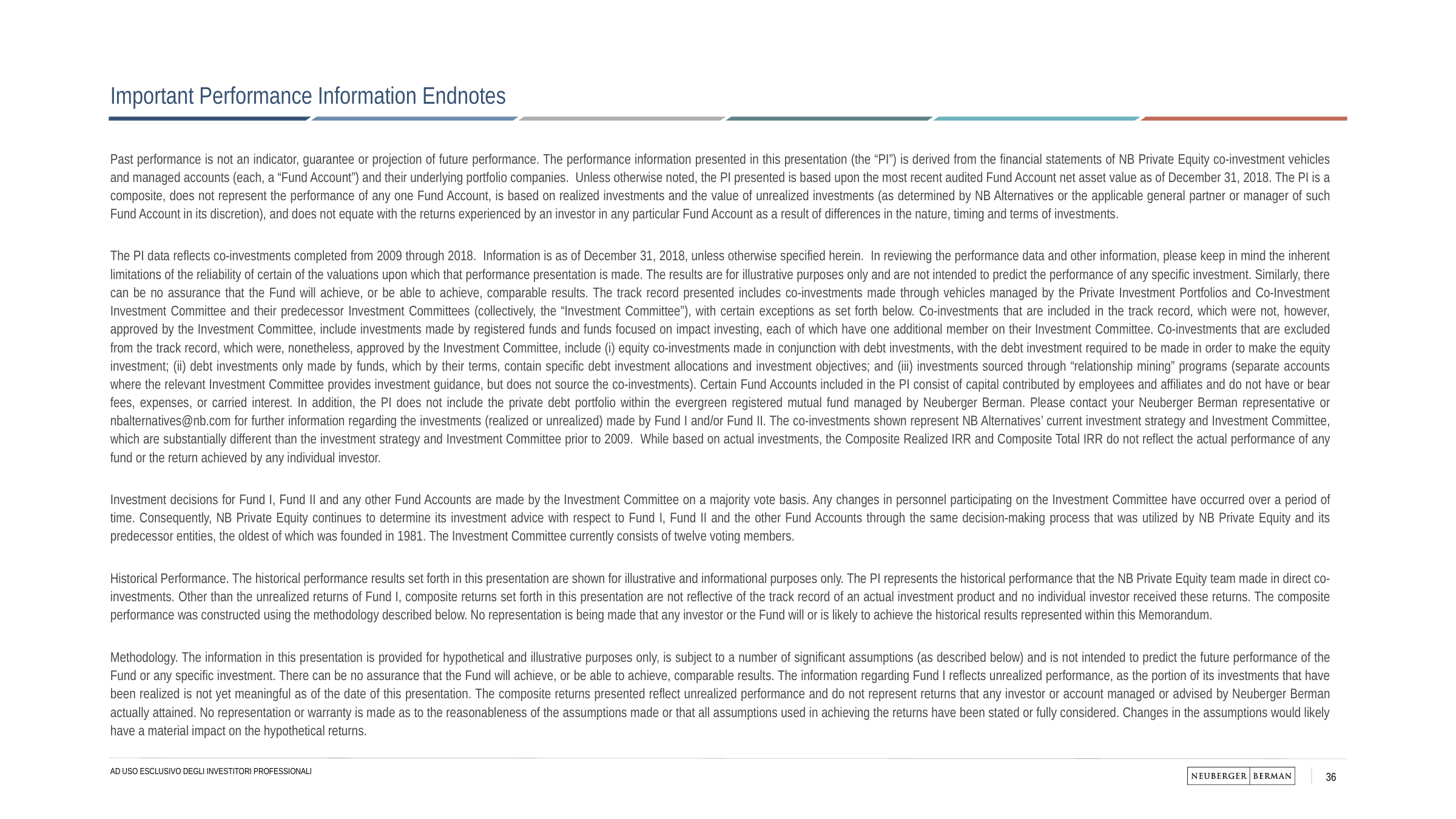

# Important Performance Information Endnotes
Past performance is not an indicator, guarantee or projection of future performance. The performance information presented in this presentation (the “PI”) is derived from the financial statements of NB Private Equity co-investment vehicles and managed accounts (each, a “Fund Account”) and their underlying portfolio companies.  Unless otherwise noted, the PI presented is based upon the most recent audited Fund Account net asset value as of December 31, 2018. The PI is a composite, does not represent the performance of any one Fund Account, is based on realized investments and the value of unrealized investments (as determined by NB Alternatives or the applicable general partner or manager of such Fund Account in its discretion), and does not equate with the returns experienced by an investor in any particular Fund Account as a result of differences in the nature, timing and terms of investments.

The PI data reflects co-investments completed from 2009 through 2018.  Information is as of December 31, 2018, unless otherwise specified herein.  In reviewing the performance data and other information, please keep in mind the inherent limitations of the reliability of certain of the valuations upon which that performance presentation is made. The results are for illustrative purposes only and are not intended to predict the performance of any specific investment. Similarly, there can be no assurance that the Fund will achieve, or be able to achieve, comparable results. The track record presented includes co-investments made through vehicles managed by the Private Investment Portfolios and Co-Investment Investment Committee and their predecessor Investment Committees (collectively, the “Investment Committee”), with certain exceptions as set forth below. Co-investments that are included in the track record, which were not, however, approved by the Investment Committee, include investments made by registered funds and funds focused on impact investing, each of which have one additional member on their Investment Committee. Co-investments that are excluded from the track record, which were, nonetheless, approved by the Investment Committee, include (i) equity co-investments made in conjunction with debt investments, with the debt investment required to be made in order to make the equity investment; (ii) debt investments only made by funds, which by their terms, contain specific debt investment allocations and investment objectives; and (iii) investments sourced through “relationship mining” programs (separate accounts where the relevant Investment Committee provides investment guidance, but does not source the co-investments). Certain Fund Accounts included in the PI consist of capital contributed by employees and affiliates and do not have or bear fees, expenses, or carried interest. In addition, the PI does not include the private debt portfolio within the evergreen registered mutual fund managed by Neuberger Berman. Please contact your Neuberger Berman representative or nbalternatives@nb.com for further information regarding the investments (realized or unrealized) made by Fund I and/or Fund II. The co-investments shown represent NB Alternatives’ current investment strategy and Investment Committee, which are substantially different than the investment strategy and Investment Committee prior to 2009.  While based on actual investments, the Composite Realized IRR and Composite Total IRR do not reflect the actual performance of any fund or the return achieved by any individual investor.

Investment decisions for Fund I, Fund II and any other Fund Accounts are made by the Investment Committee on a majority vote basis. Any changes in personnel participating on the Investment Committee have occurred over a period of time. Consequently, NB Private Equity continues to determine its investment advice with respect to Fund I, Fund II and the other Fund Accounts through the same decision-making process that was utilized by NB Private Equity and its predecessor entities, the oldest of which was founded in 1981. The Investment Committee currently consists of twelve voting members.

Historical Performance. The historical performance results set forth in this presentation are shown for illustrative and informational purposes only. The PI represents the historical performance that the NB Private Equity team made in direct co-investments. Other than the unrealized returns of Fund I, composite returns set forth in this presentation are not reflective of the track record of an actual investment product and no individual investor received these returns. The composite performance was constructed using the methodology described below. No representation is being made that any investor or the Fund will or is likely to achieve the historical results represented within this Memorandum.

Methodology. The information in this presentation is provided for hypothetical and illustrative purposes only, is subject to a number of significant assumptions (as described below) and is not intended to predict the future performance of the Fund or any specific investment. There can be no assurance that the Fund will achieve, or be able to achieve, comparable results. The information regarding Fund I reflects unrealized performance, as the portion of its investments that have been realized is not yet meaningful as of the date of this presentation. The composite returns presented reflect unrealized performance and do not represent returns that any investor or account managed or advised by Neuberger Berman actually attained. No representation or warranty is made as to the reasonableness of the assumptions made or that all assumptions used in achieving the returns have been stated or fully considered. Changes in the assumptions would likely have a material impact on the hypothetical returns.